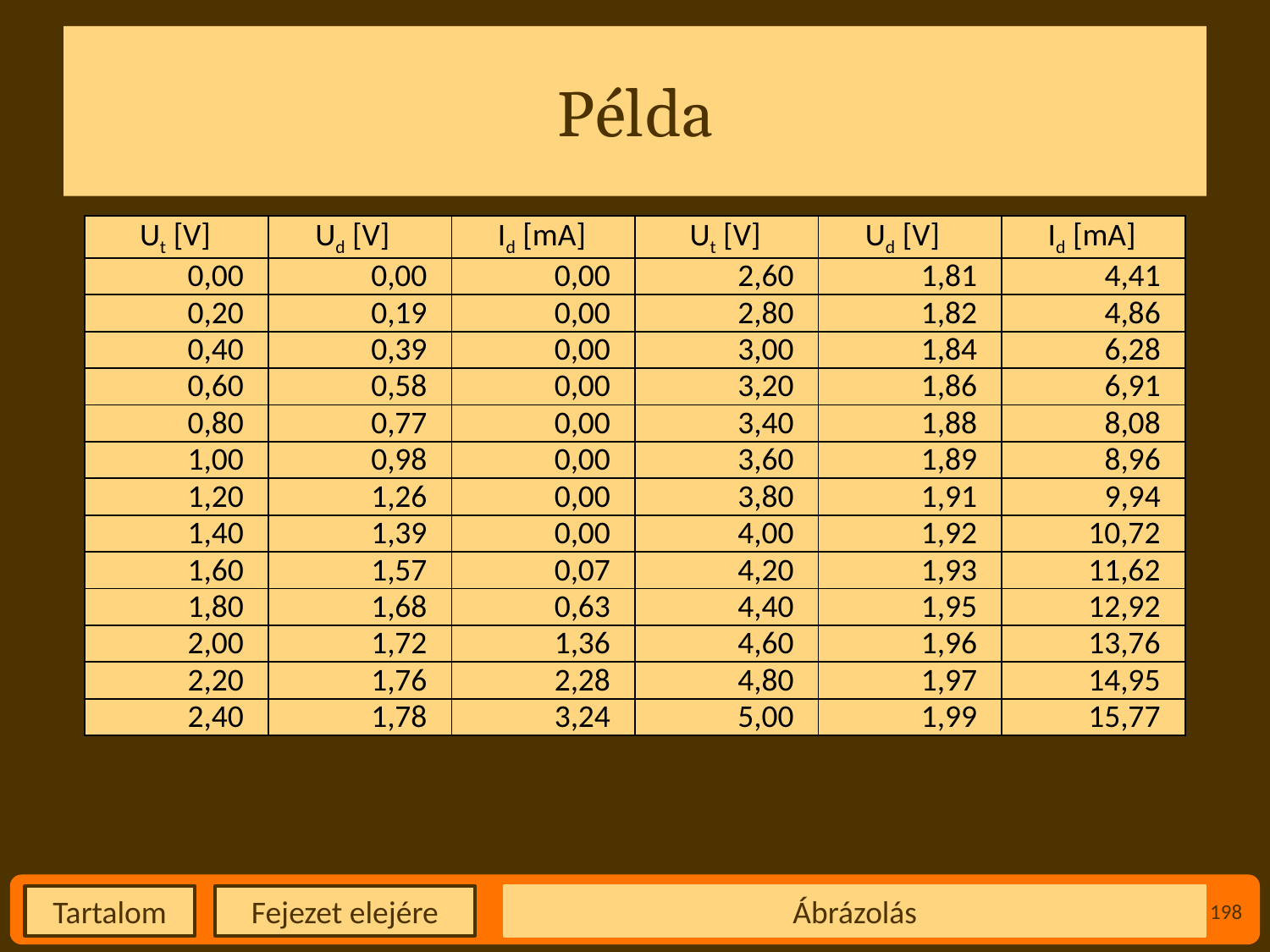

# Példa
| Ut [V] | Ud [V] | Id [mA] | Ut [V] | Ud [V] | Id [mA] |
| --- | --- | --- | --- | --- | --- |
| 0,00 | 0,00 | 0,00 | 2,60 | 1,81 | 4,41 |
| 0,20 | 0,19 | 0,00 | 2,80 | 1,82 | 4,86 |
| 0,40 | 0,39 | 0,00 | 3,00 | 1,84 | 6,28 |
| 0,60 | 0,58 | 0,00 | 3,20 | 1,86 | 6,91 |
| 0,80 | 0,77 | 0,00 | 3,40 | 1,88 | 8,08 |
| 1,00 | 0,98 | 0,00 | 3,60 | 1,89 | 8,96 |
| 1,20 | 1,26 | 0,00 | 3,80 | 1,91 | 9,94 |
| 1,40 | 1,39 | 0,00 | 4,00 | 1,92 | 10,72 |
| 1,60 | 1,57 | 0,07 | 4,20 | 1,93 | 11,62 |
| 1,80 | 1,68 | 0,63 | 4,40 | 1,95 | 12,92 |
| 2,00 | 1,72 | 1,36 | 4,60 | 1,96 | 13,76 |
| 2,20 | 1,76 | 2,28 | 4,80 | 1,97 | 14,95 |
| 2,40 | 1,78 | 3,24 | 5,00 | 1,99 | 15,77 |
Ábrázolás
198
Fejezet elejére